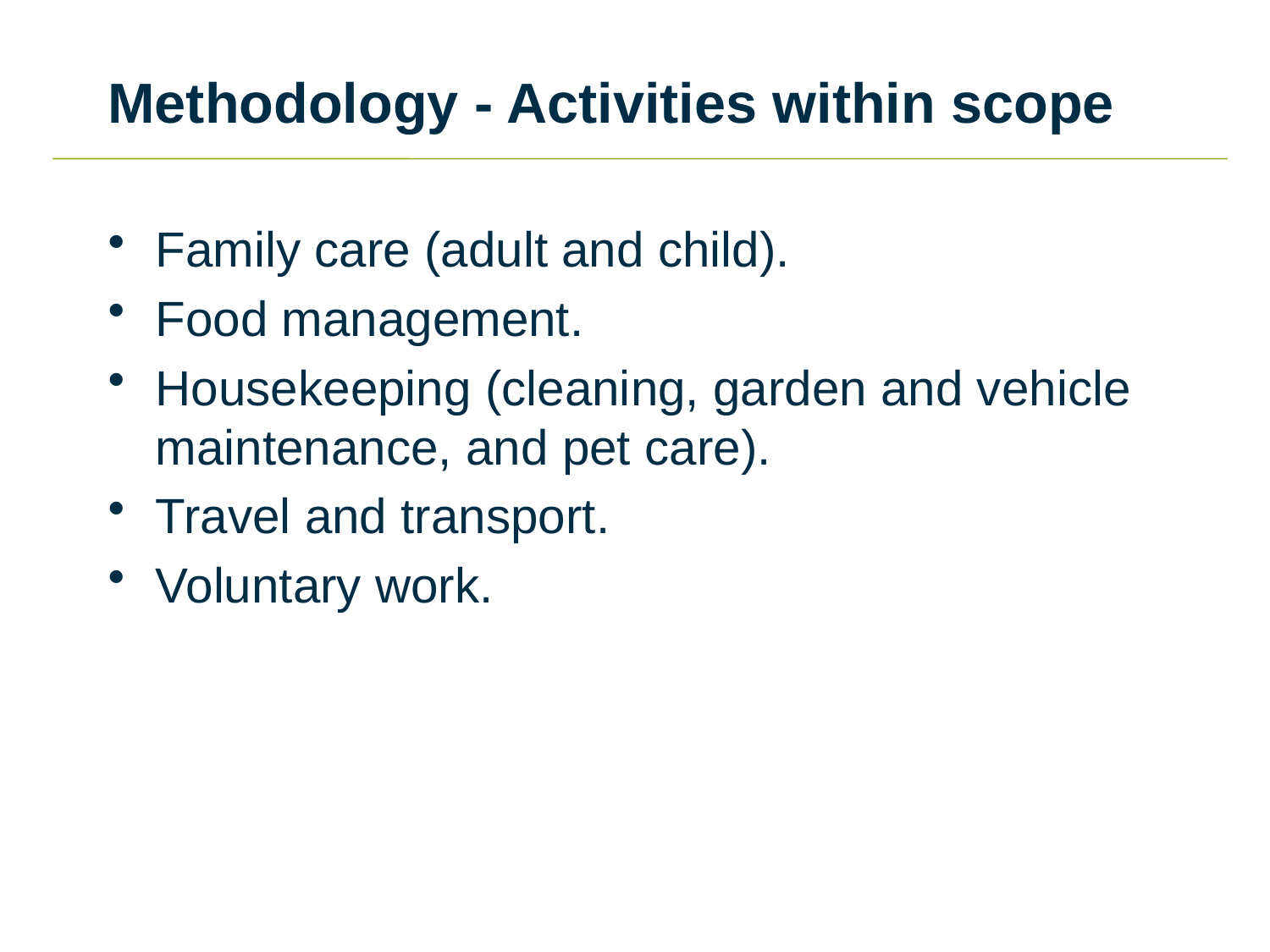

# Methodology - Activities within scope
Family care (adult and child).
Food management.
Housekeeping (cleaning, garden and vehicle maintenance, and pet care).
Travel and transport.
Voluntary work.